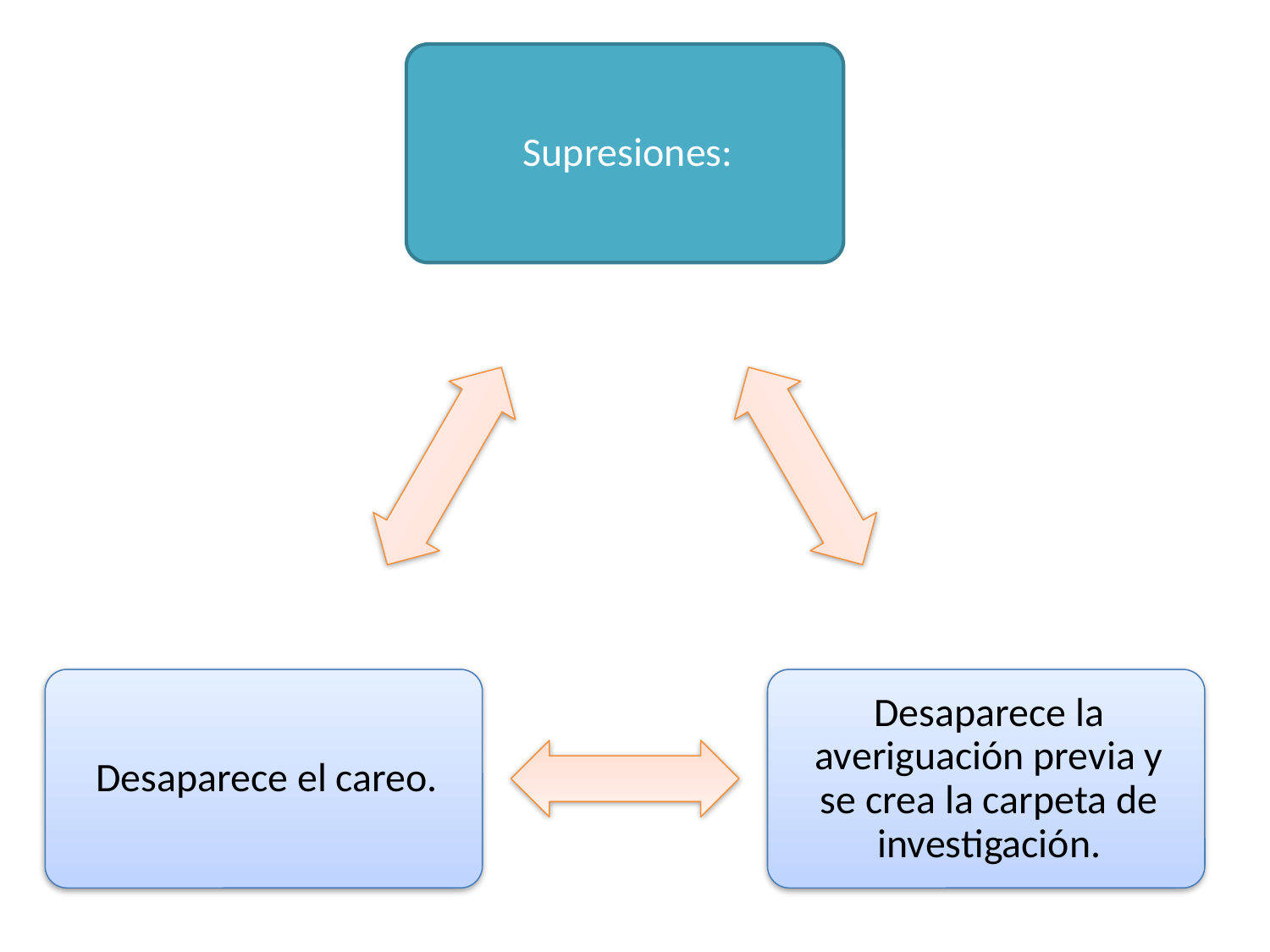

Supresiones:

Desaparece la averiguación previa y se crea la carpeta de investigación.

Desaparece el careo.